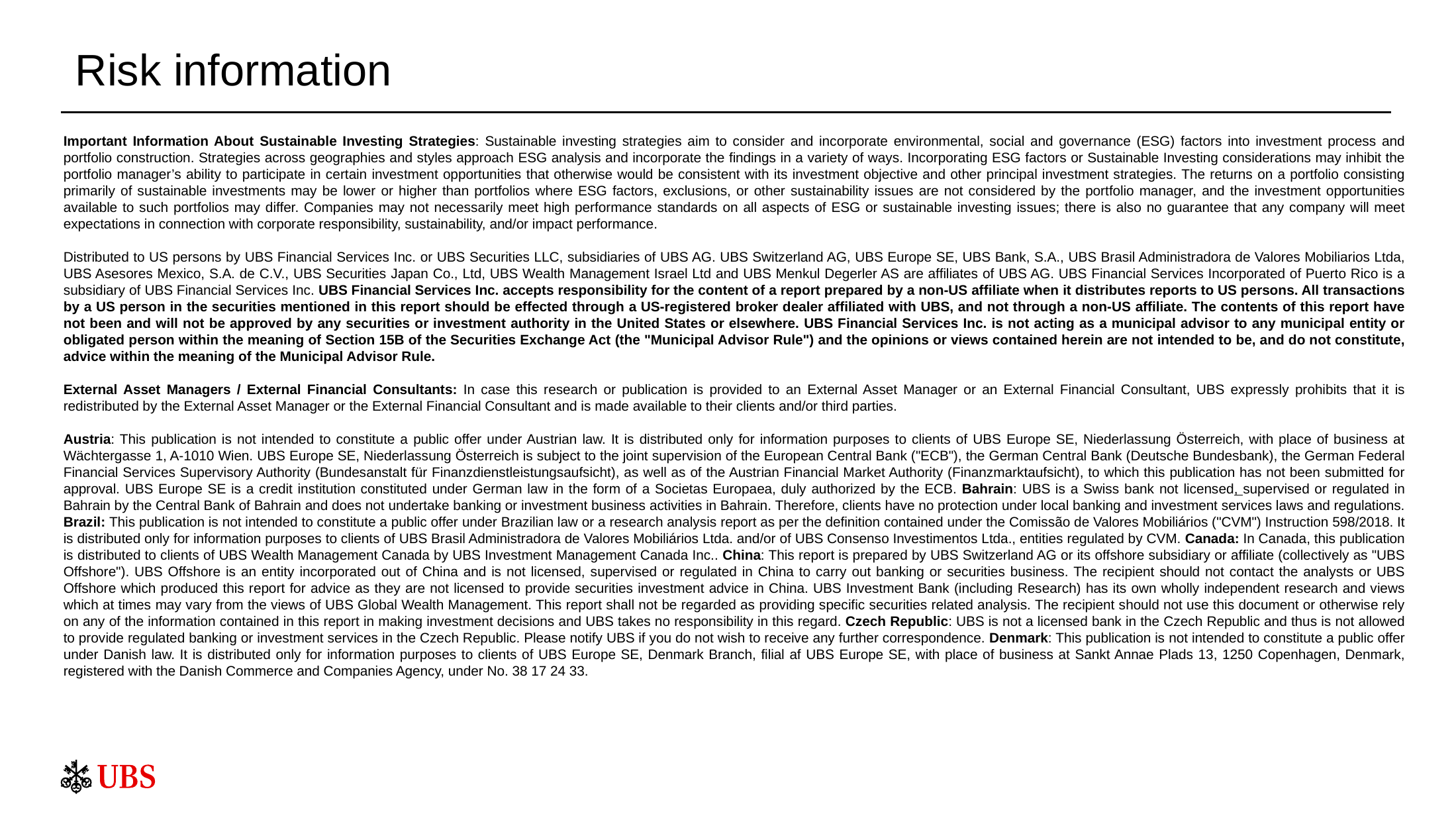

# Risk information
Important Information About Sustainable Investing Strategies: Sustainable investing strategies aim to consider and incorporate environmental, social and governance (ESG) factors into investment process and portfolio construction. Strategies across geographies and styles approach ESG analysis and incorporate the findings in a variety of ways. Incorporating ESG factors or Sustainable Investing considerations may inhibit the portfolio manager’s ability to participate in certain investment opportunities that otherwise would be consistent with its investment objective and other principal investment strategies. The returns on a portfolio consisting primarily of sustainable investments may be lower or higher than portfolios where ESG factors, exclusions, or other sustainability issues are not considered by the portfolio manager, and the investment opportunities available to such portfolios may differ. Companies may not necessarily meet high performance standards on all aspects of ESG or sustainable investing issues; there is also no guarantee that any company will meet expectations in connection with corporate responsibility, sustainability, and/or impact performance.

Distributed to US persons by UBS Financial Services Inc. or UBS Securities LLC, subsidiaries of UBS AG. UBS Switzerland AG, UBS Europe SE, UBS Bank, S.A., UBS Brasil Administradora de Valores Mobiliarios Ltda, UBS Asesores Mexico, S.A. de C.V., UBS Securities Japan Co., Ltd, UBS Wealth Management Israel Ltd and UBS Menkul Degerler AS are affiliates of UBS AG. UBS Financial Services Incorporated of Puerto Rico is a subsidiary of UBS Financial Services Inc. UBS Financial Services Inc. accepts responsibility for the content of a report prepared by a non-US affiliate when it distributes reports to US persons. All transactions by a US person in the securities mentioned in this report should be effected through a US-registered broker dealer affiliated with UBS, and not through a non-US affiliate. The contents of this report have not been and will not be approved by any securities or investment authority in the United States or elsewhere. UBS Financial Services Inc. is not acting as a municipal advisor to any municipal entity or obligated person within the meaning of Section 15B of the Securities Exchange Act (the "Municipal Advisor Rule") and the opinions or views contained herein are not intended to be, and do not constitute, advice within the meaning of the Municipal Advisor Rule.

External Asset Managers / External Financial Consultants: In case this research or publication is provided to an External Asset Manager or an External Financial Consultant, UBS expressly prohibits that it is redistributed by the External Asset Manager or the External Financial Consultant and is made available to their clients and/or third parties.

Austria: This publication is not intended to constitute a public offer under Austrian law. It is distributed only for information purposes to clients of UBS Europe SE, Niederlassung Österreich, with place of business at Wächtergasse 1, A-1010 Wien. UBS Europe SE, Niederlassung Österreich is subject to the joint supervision of the European Central Bank ("ECB"), the German Central Bank (Deutsche Bundesbank), the German Federal Financial Services Supervisory Authority (Bundesanstalt für Finanzdienstleistungsaufsicht), as well as of the Austrian Financial Market Authority (Finanzmarktaufsicht), to which this publication has not been submitted for approval. UBS Europe SE is a credit institution constituted under German law in the form of a Societas Europaea, duly authorized by the ECB. Bahrain: UBS is a Swiss bank not licensed, supervised or regulated in Bahrain by the Central Bank of Bahrain and does not undertake banking or investment business activities in Bahrain. Therefore, clients have no protection under local banking and investment services laws and regulations. Brazil: This publication is not intended to constitute a public offer under Brazilian law or a research analysis report as per the definition contained under the Comissão de Valores Mobiliários ("CVM") Instruction 598/2018. It is distributed only for information purposes to clients of UBS Brasil Administradora de Valores Mobiliários Ltda. and/or of UBS Consenso Investimentos Ltda., entities regulated by CVM. Canada: In Canada, this publication is distributed to clients of UBS Wealth Management Canada by UBS Investment Management Canada Inc.. China: This report is prepared by UBS Switzerland AG or its offshore subsidiary or affiliate (collectively as "UBS Offshore"). UBS Offshore is an entity incorporated out of China and is not licensed, supervised or regulated in China to carry out banking or securities business. The recipient should not contact the analysts or UBS Offshore which produced this report for advice as they are not licensed to provide securities investment advice in China. UBS Investment Bank (including Research) has its own wholly independent research and views which at times may vary from the views of UBS Global Wealth Management. This report shall not be regarded as providing specific securities related analysis. The recipient should not use this document or otherwise rely on any of the information contained in this report in making investment decisions and UBS takes no responsibility in this regard. Czech Republic: UBS is not a licensed bank in the Czech Republic and thus is not allowed to provide regulated banking or investment services in the Czech Republic. Please notify UBS if you do not wish to receive any further correspondence. Denmark: This publication is not intended to constitute a public offer under Danish law. It is distributed only for information purposes to clients of UBS Europe SE, Denmark Branch, filial af UBS Europe SE, with place of business at Sankt Annae Plads 13, 1250 Copenhagen, Denmark, registered with the Danish Commerce and Companies Agency, under No. 38 17 24 33.